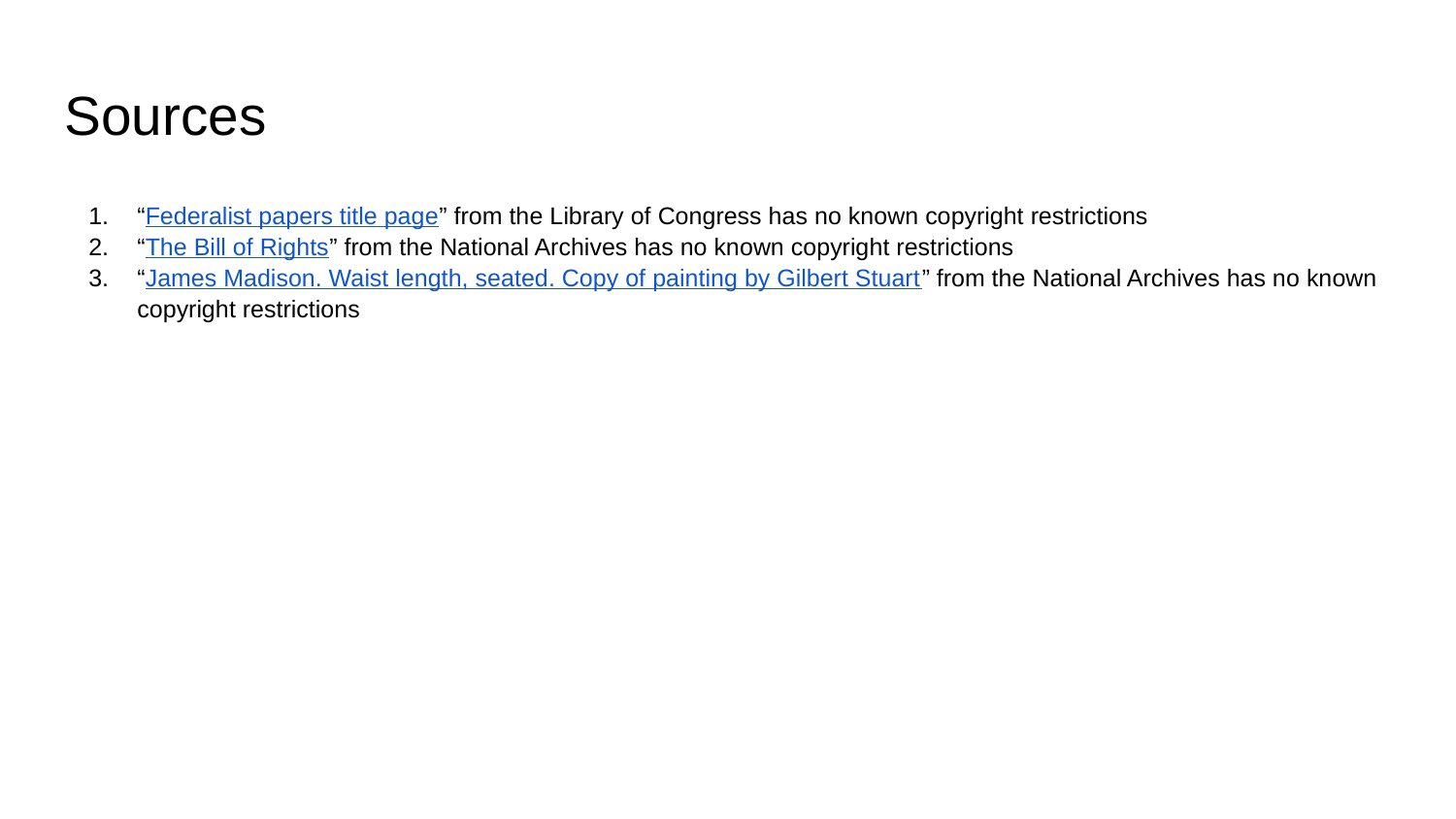

# Sources
“Federalist papers title page” from the Library of Congress has no known copyright restrictions
“The Bill of Rights” from the National Archives has no known copyright restrictions
“James Madison. Waist length, seated. Copy of painting by Gilbert Stuart” from the National Archives has no known copyright restrictions